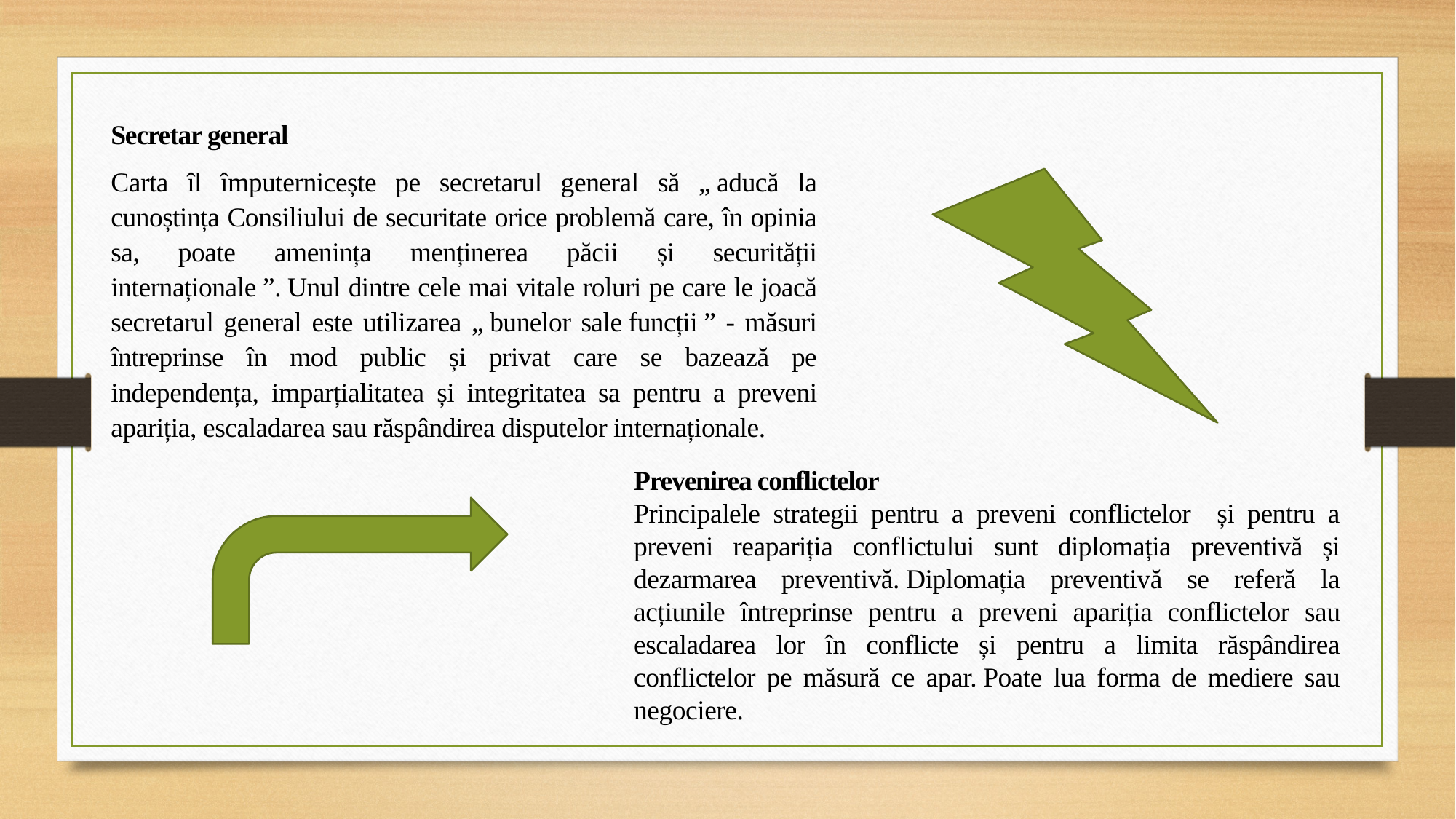

Secretar general
Carta îl împuternicește pe secretarul general să „ aducă la cunoștința Consiliului de securitate orice problemă care, în opinia sa, poate amenința menținerea păcii și securității internaționale ”. Unul dintre cele mai vitale roluri pe care le joacă secretarul general este utilizarea „ bunelor sale funcții ” - măsuri întreprinse în mod public și privat care se bazează pe independența, imparțialitatea și integritatea sa pentru a preveni apariția, escaladarea sau răspândirea disputelor internaționale.

Prevenirea conflictelor
Principalele strategii pentru a preveni conflictelor  și pentru a preveni reapariția conflictului sunt diplomația preventivă și dezarmarea preventivă. Diplomația preventivă se referă la acțiunile întreprinse pentru a preveni apariția conflictelor sau escaladarea lor în conflicte și pentru a limita răspândirea conflictelor pe măsură ce apar. Poate lua forma de mediere sau negociere.